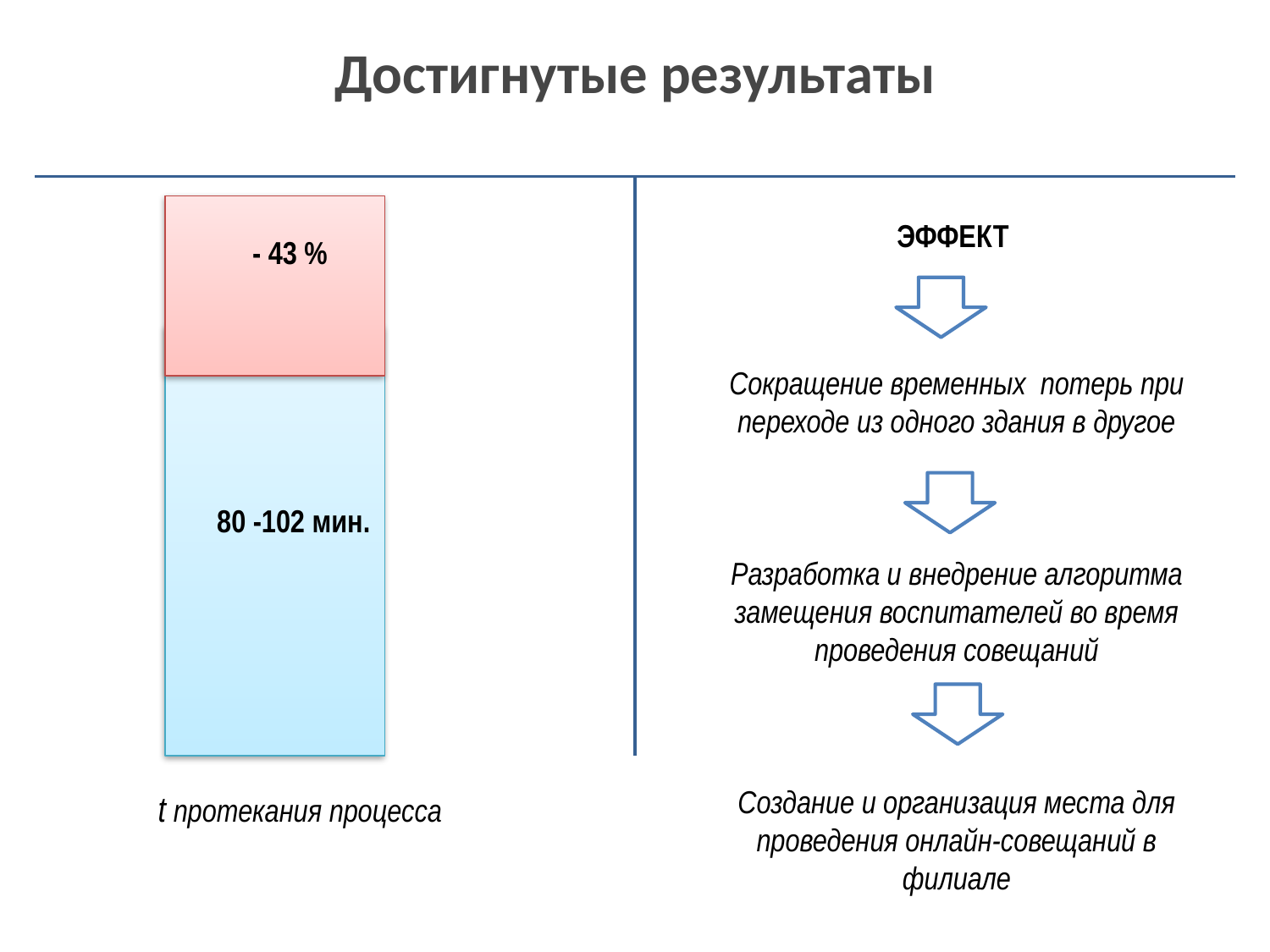

# Достигнутые результаты

ЭФФЕКТ

Сокращение временных  потерь при переходе из одного здания в другое

Разработка и внедрение алгоритма замещения воспитателей во время проведения совещаний

Создание и организация места для проведения онлайн-совещаний в филиале

- 43 %

 80 -102 мин.

t протекания процесса